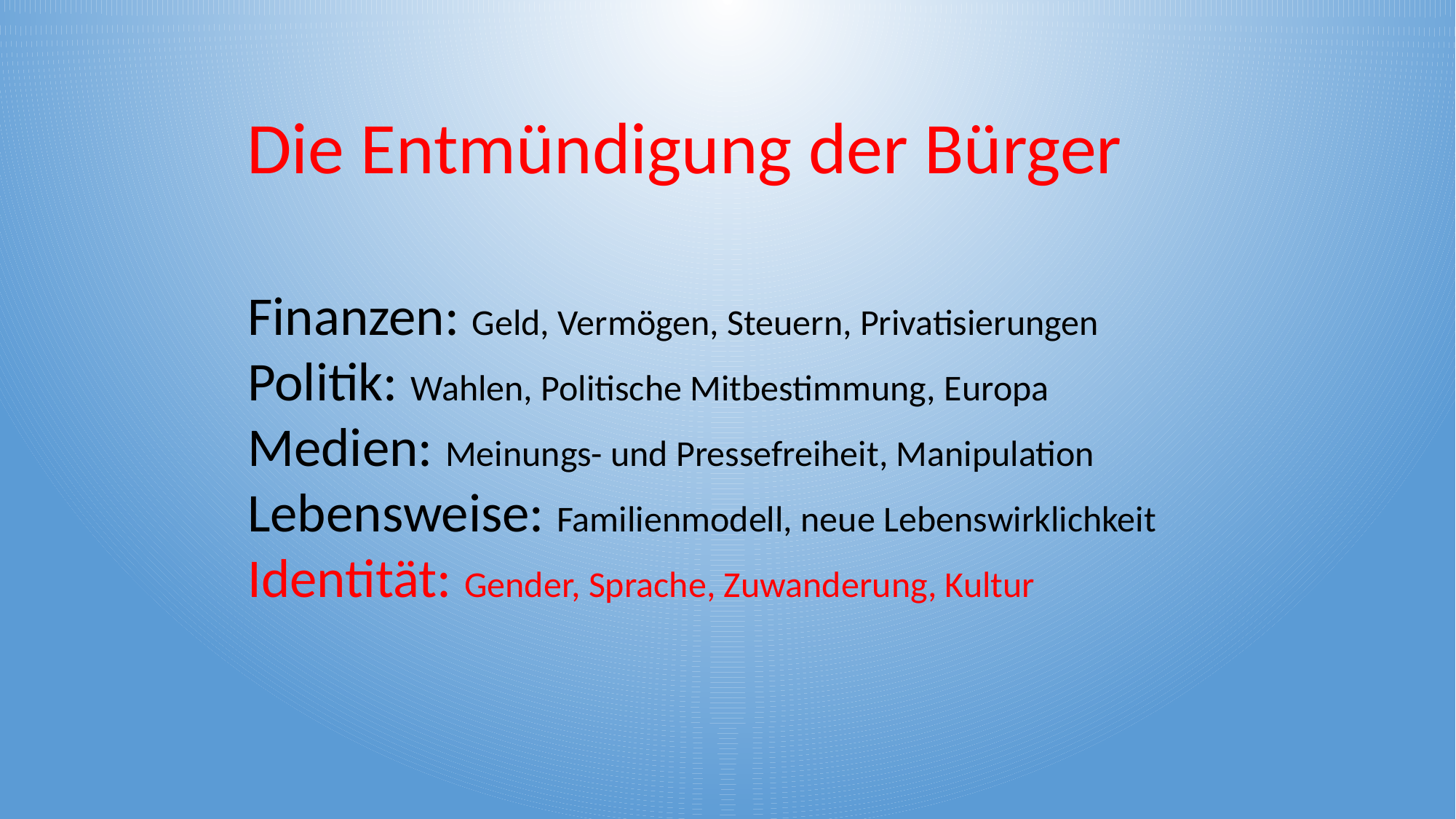

Die Entmündigung der Bürger
Finanzen: Geld, Vermögen, Steuern, Privatisierungen
Politik: Wahlen, Politische Mitbestimmung, Europa
Medien: Meinungs- und Pressefreiheit, Manipulation
Lebensweise: Familienmodell, neue Lebenswirklichkeit
Identität: Gender, Sprache, Zuwanderung, Kultur